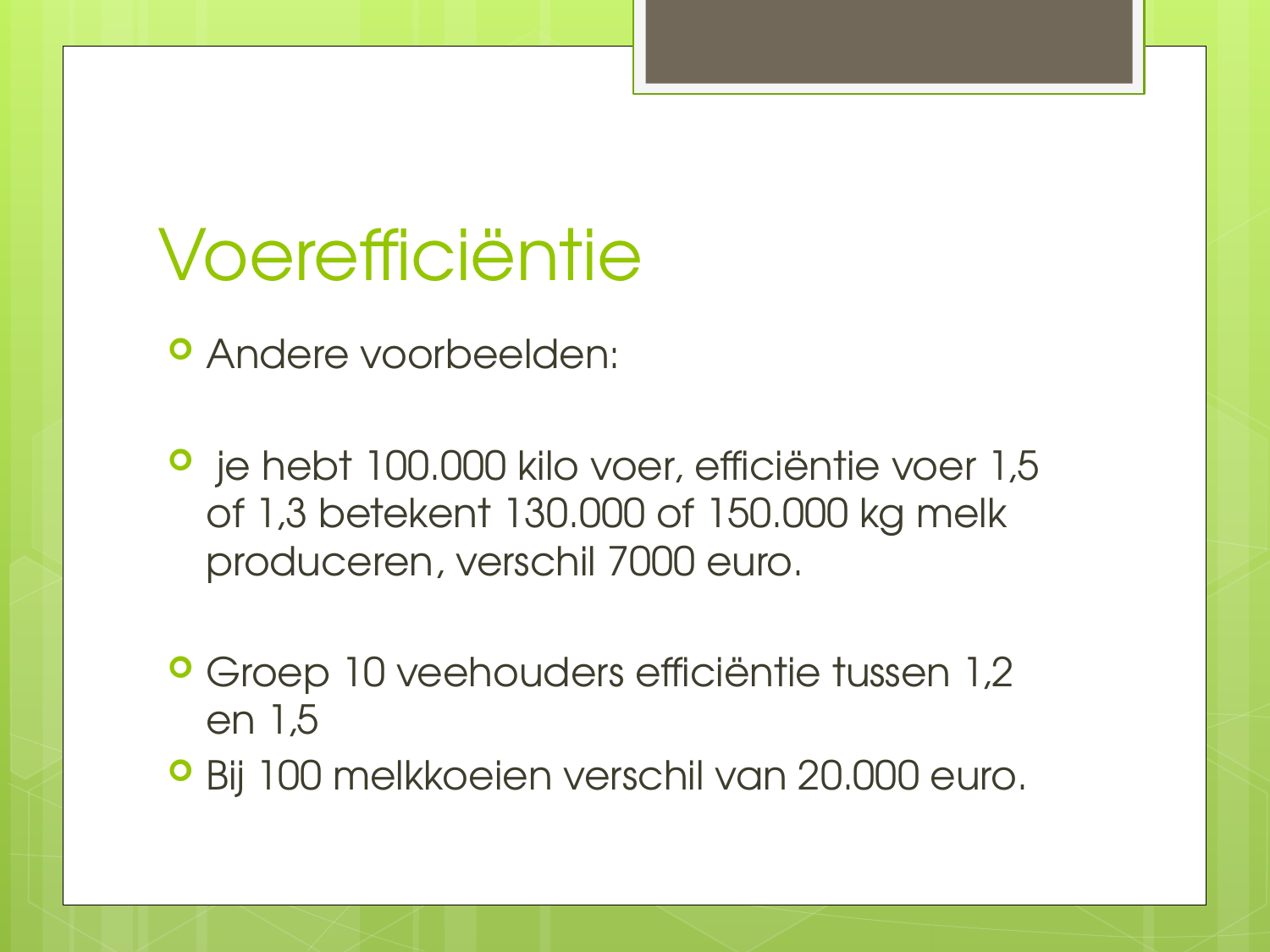

# Voerefficiëntie
Andere voorbeelden:

 je hebt 100.000 kilo voer, efficiëntie voer 1,5 of 1,3 betekent 130.000 of 150.000 kg melk produceren, verschil 7000 euro.

Groep 10 veehouders efficiëntie tussen 1,2 en 1,5
Bij 100 melkkoeien verschil van 20.000 euro.